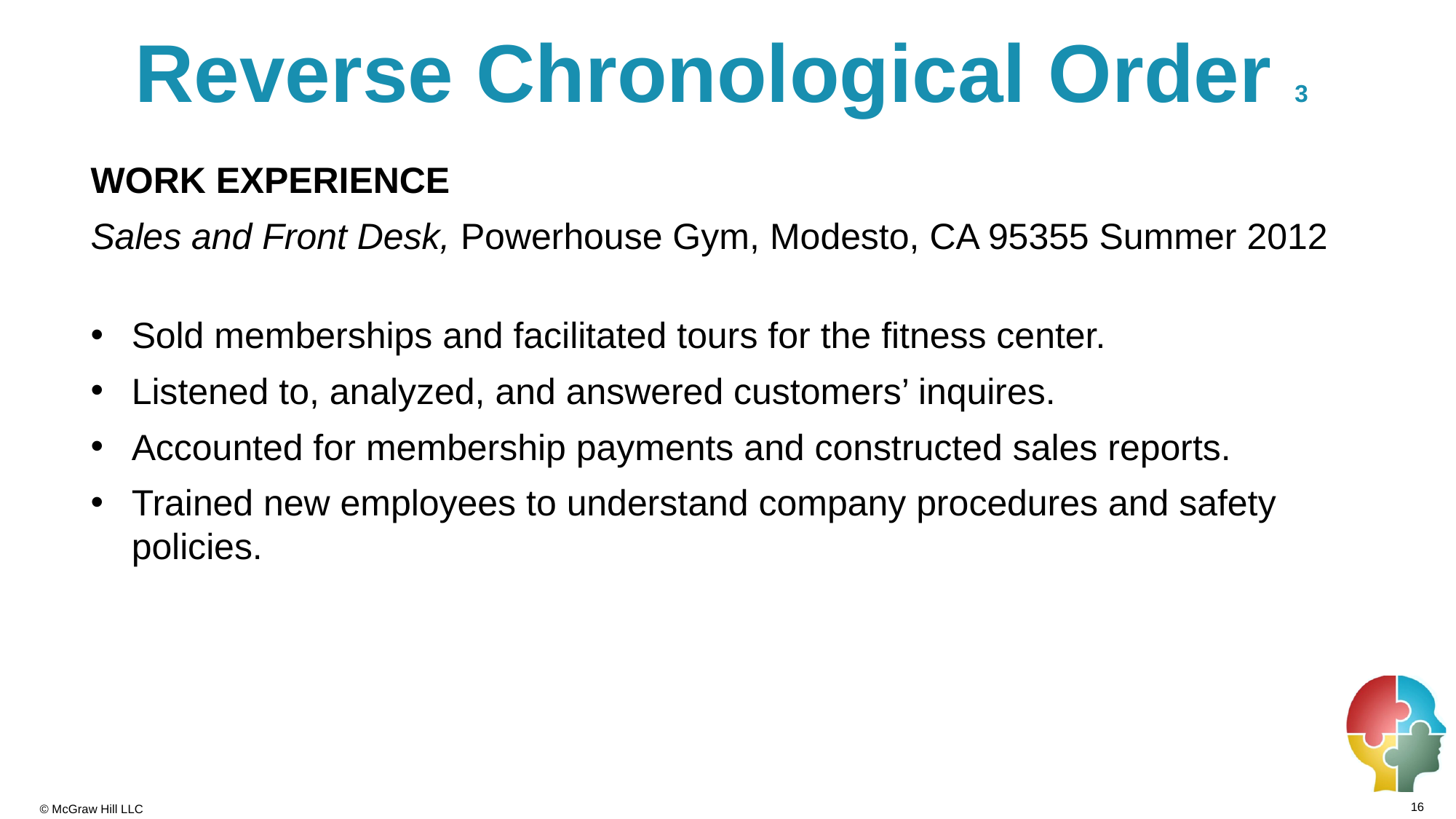

# Reverse Chronological Order 3
WORK EXPERIENCE
Sales and Front Desk, Powerhouse Gym, Modesto, CA 95355 Summer 2012
Sold memberships and facilitated tours for the fitness center.
Listened to, analyzed, and answered customers’ inquires.
Accounted for membership payments and constructed sales reports.
Trained new employees to understand company procedures and safety policies.
16